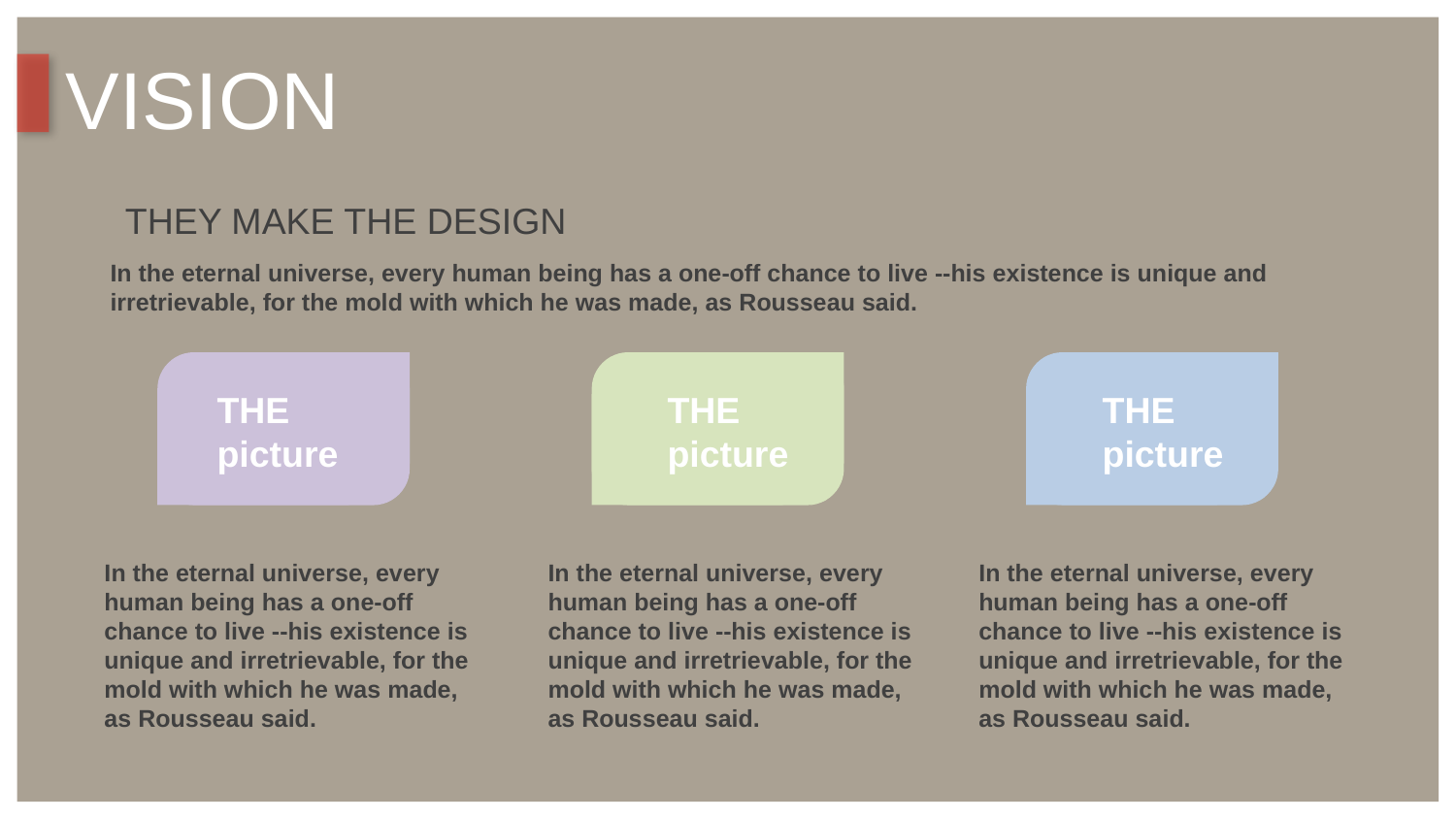

VISION

THEY MAKE THE DESIGN
In the eternal universe, every human being has a one-off chance to live --his existence is unique and irretrievable, for the mold with which he was made, as Rousseau said.

THE
picture
THE
picture
THE
picture
In the eternal universe, every human being has a one-off chance to live --his existence is unique and irretrievable, for the mold with which he was made, as Rousseau said.
In the eternal universe, every human being has a one-off chance to live --his existence is unique and irretrievable, for the mold with which he was made, as Rousseau said.
In the eternal universe, every human being has a one-off chance to live --his existence is unique and irretrievable, for the mold with which he was made, as Rousseau said.